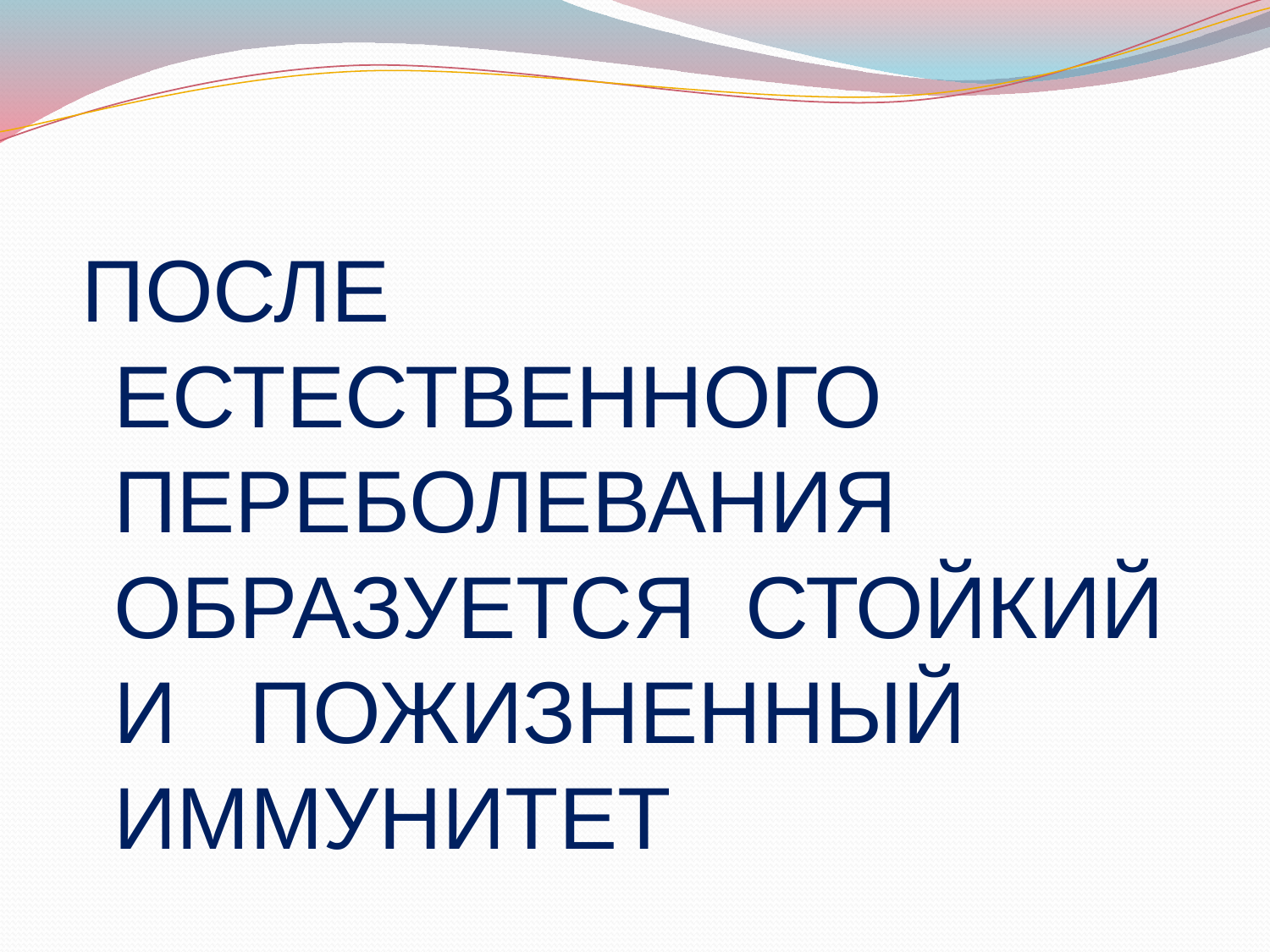

ПОСЛЕ   ЕСТЕСТВЕННОГО ПЕРЕБОЛЕВАНИЯ  ОБРАЗУЕТСЯ  СТОЙКИЙ  И   ПОЖИЗНЕННЫЙ  ИММУНИТЕТ